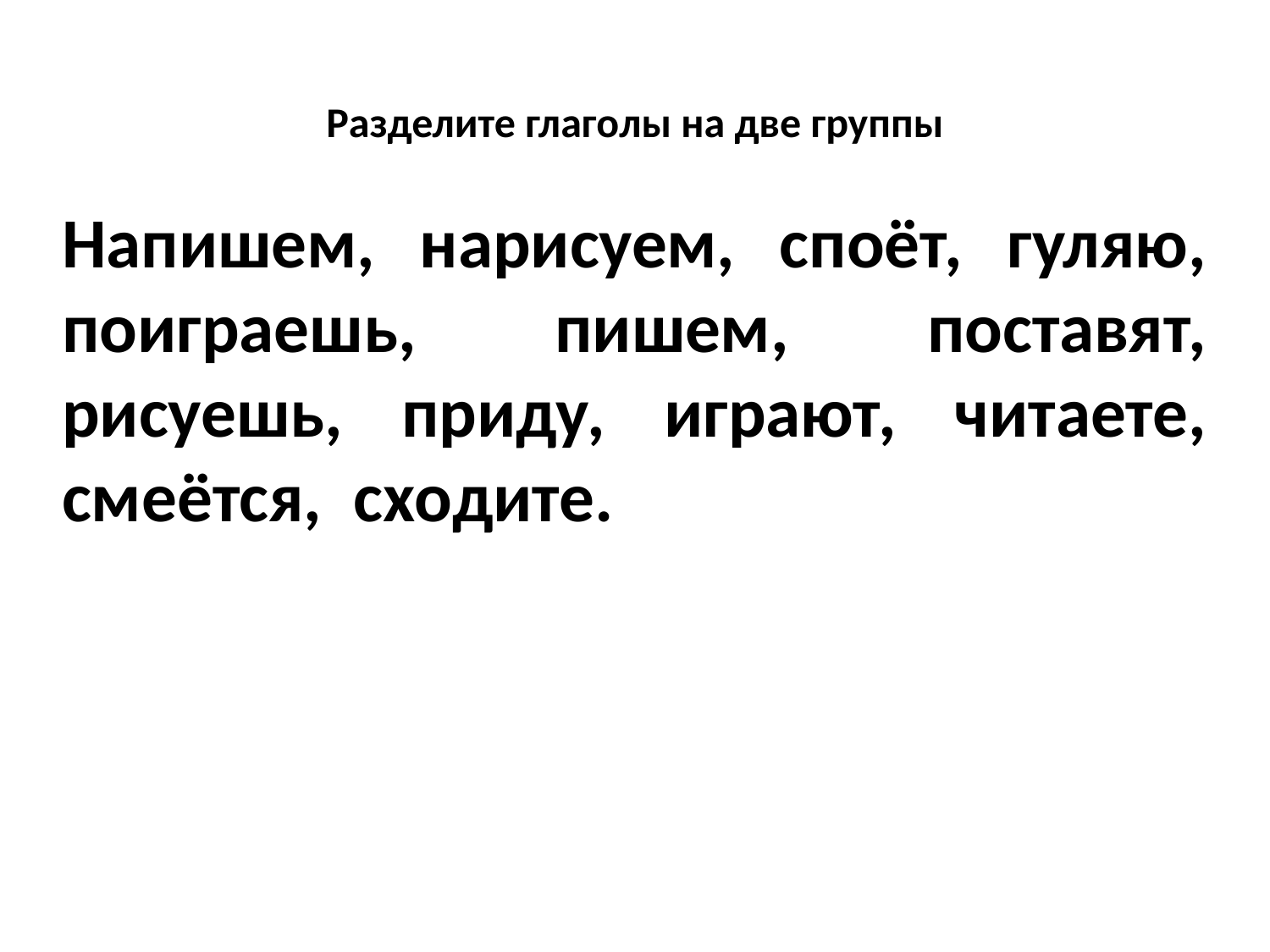

Разделите глаголы на две группы

Напишем,  нарисуем,  споёт,  гуляю, поиграешь, пишем, поставят, рисуешь, приду, играют, читаете, смеётся,  сходите.